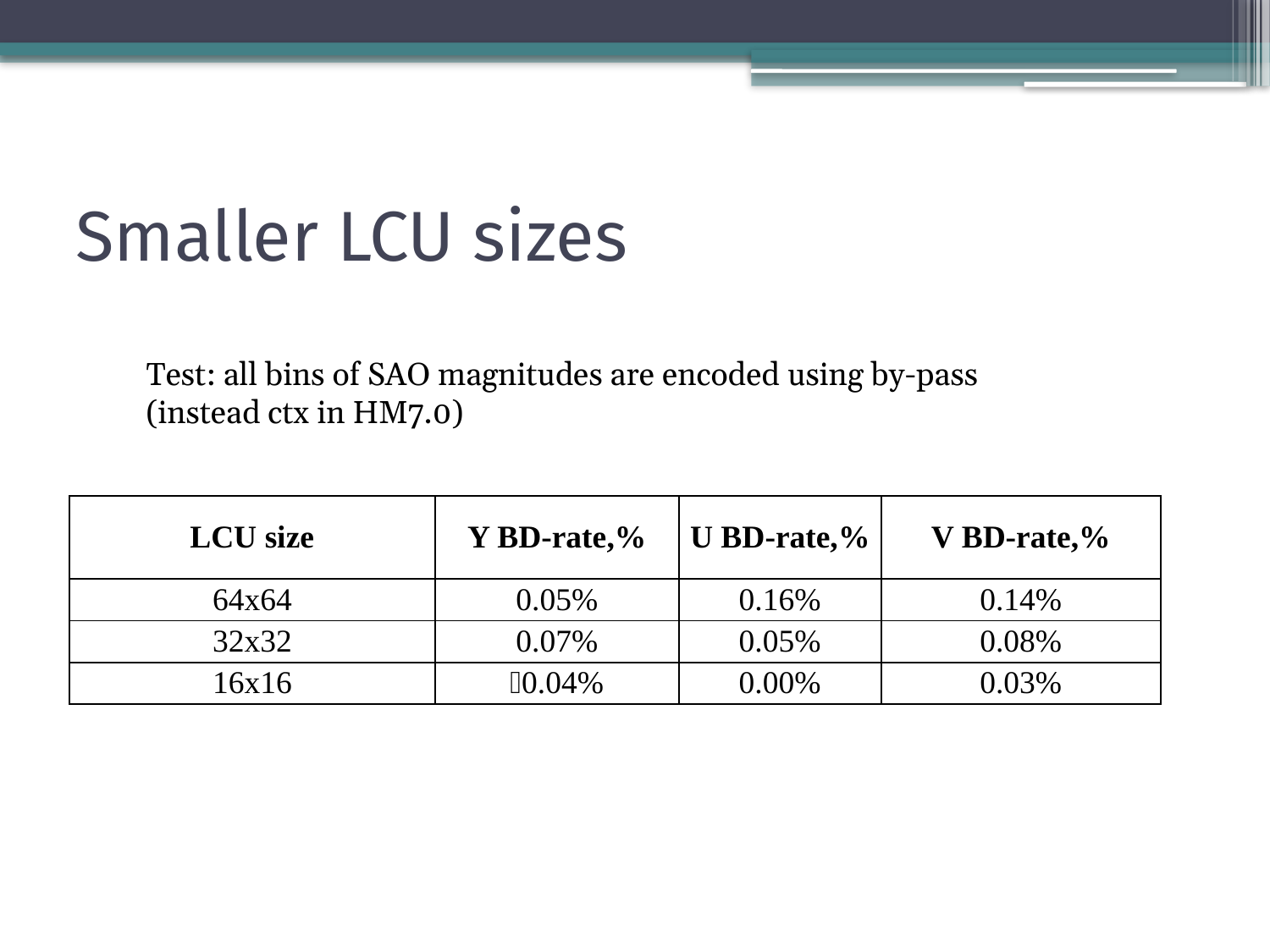

# Smaller LCU sizes
Test: all bins of SAO magnitudes are encoded using by-pass
(instead ctx in HM7.0)
| LCU size | Y BD-rate,% | U BD-rate,% | V BD-rate,% |
| --- | --- | --- | --- |
| 64x64 | 0.05% | 0.16% | 0.14% |
| 32x32 | 0.07% | 0.05% | 0.08% |
| 16x16 | −0.04% | 0.00% | 0.03% |